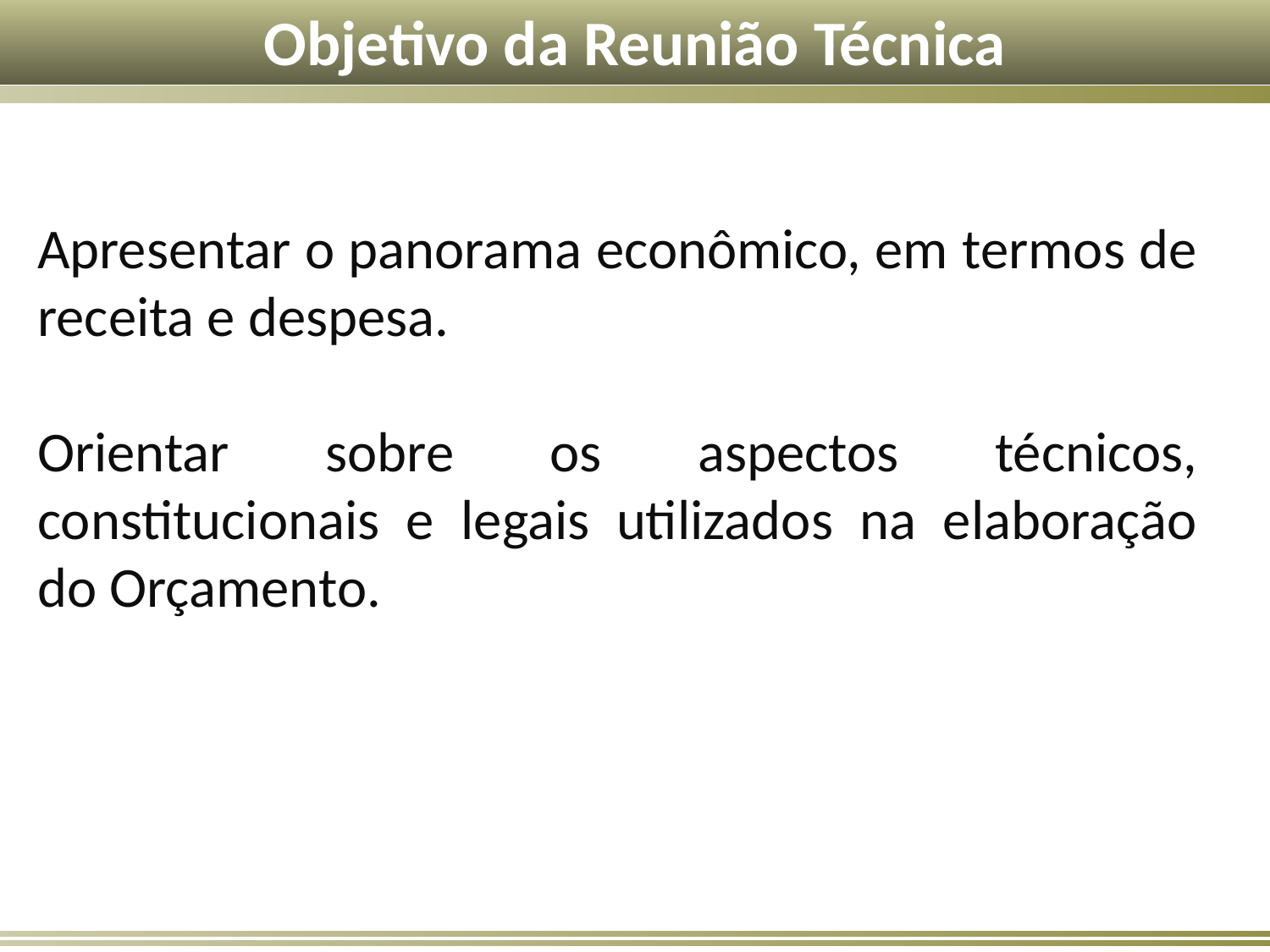

Objetivo da Reunião Técnica

Apresentar o panorama econômico, em termos de receita e despesa.

Orientar sobre os aspectos técnicos, constitucionais e legais utilizados na elaboração do Orçamento.